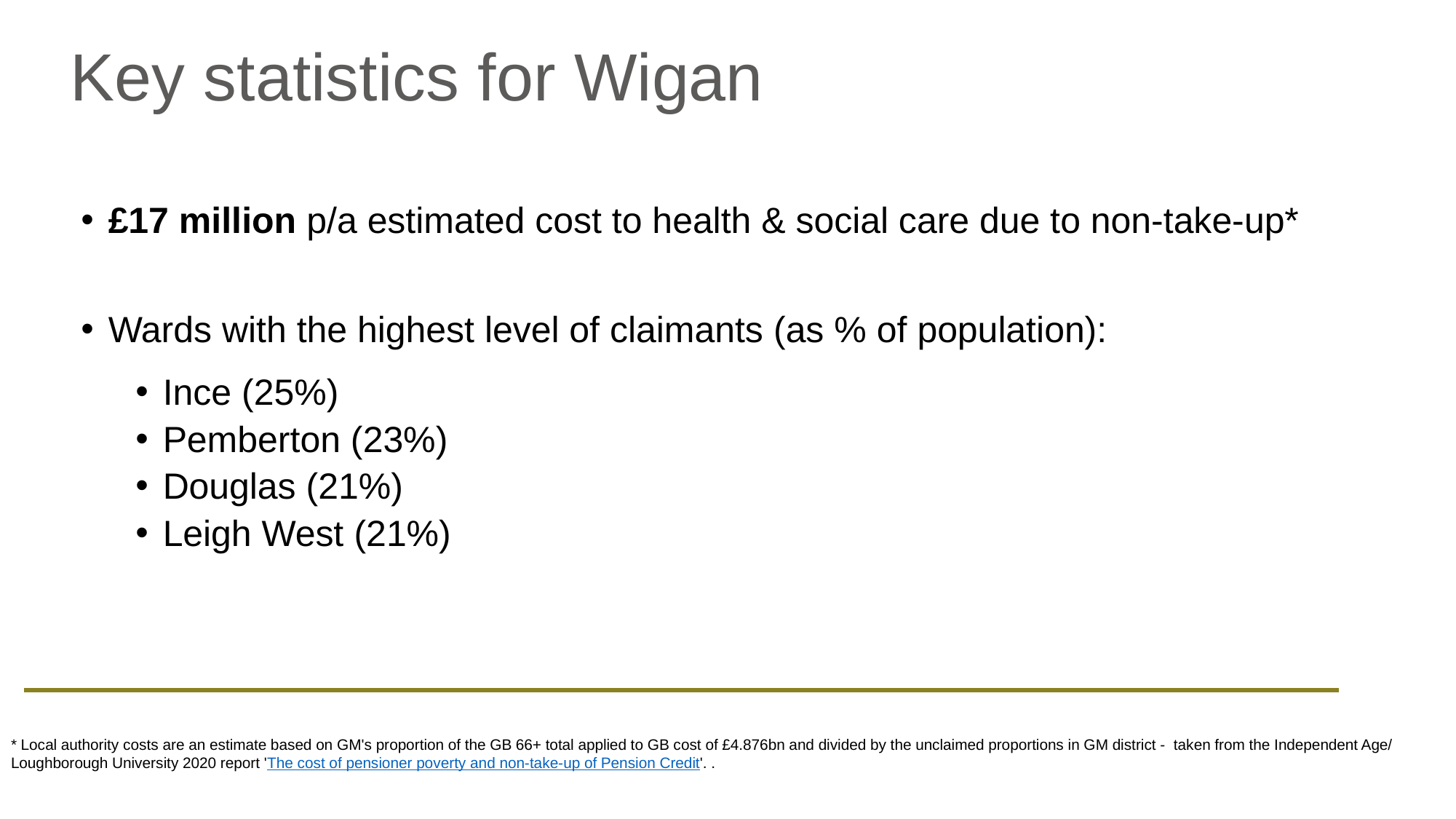

# Key statistics for Wigan
£17 million p/a estimated cost to health & social care due to non-take-up*

Wards with the highest level of claimants (as % of population):
Ince (25%)
Pemberton (23%)
Douglas (21%)
Leigh West (21%)

* Local authority costs are an estimate based on GM's proportion of the GB 66+ total applied to GB cost of £4.876bn and divided by the unclaimed proportions in GM district -  taken from the Independent Age/ Loughborough University 2020 report 'The cost of pensioner poverty and non-take-up of Pension Credit'. .